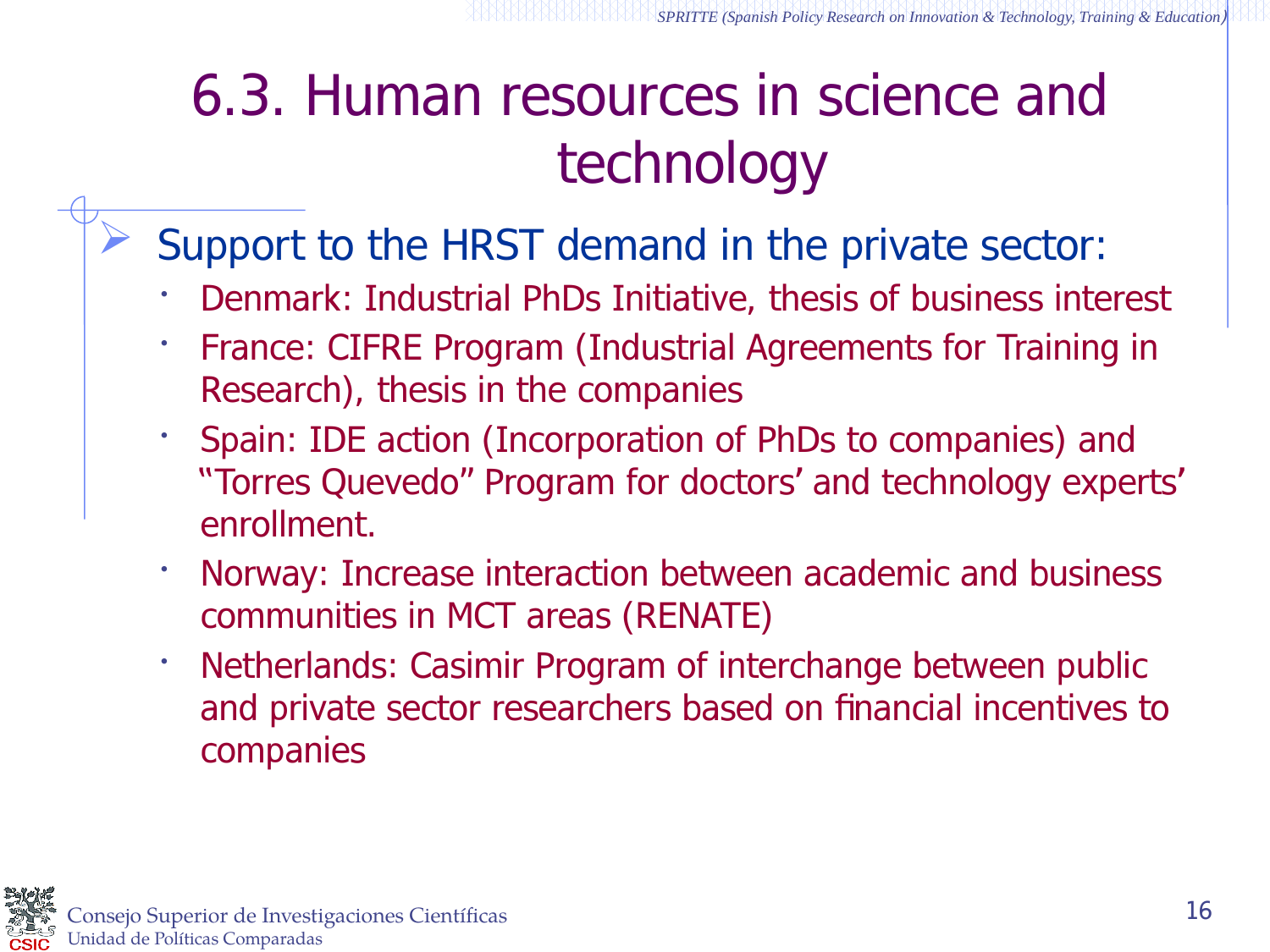

# 6.3. Human resources in science and technology
 Support to the HRST demand in the private sector:
Denmark: Industrial PhDs Initiative, thesis of business interest
France: CIFRE Program (Industrial Agreements for Training in Research), thesis in the companies
Spain: IDE action (Incorporation of PhDs to companies) and “Torres Quevedo” Program for doctors’ and technology experts’ enrollment.
Norway: Increase interaction between academic and business  communities in MCT areas (RENATE)
Netherlands: Casimir Program of interchange between public and private sector researchers based on financial incentives to companies
16